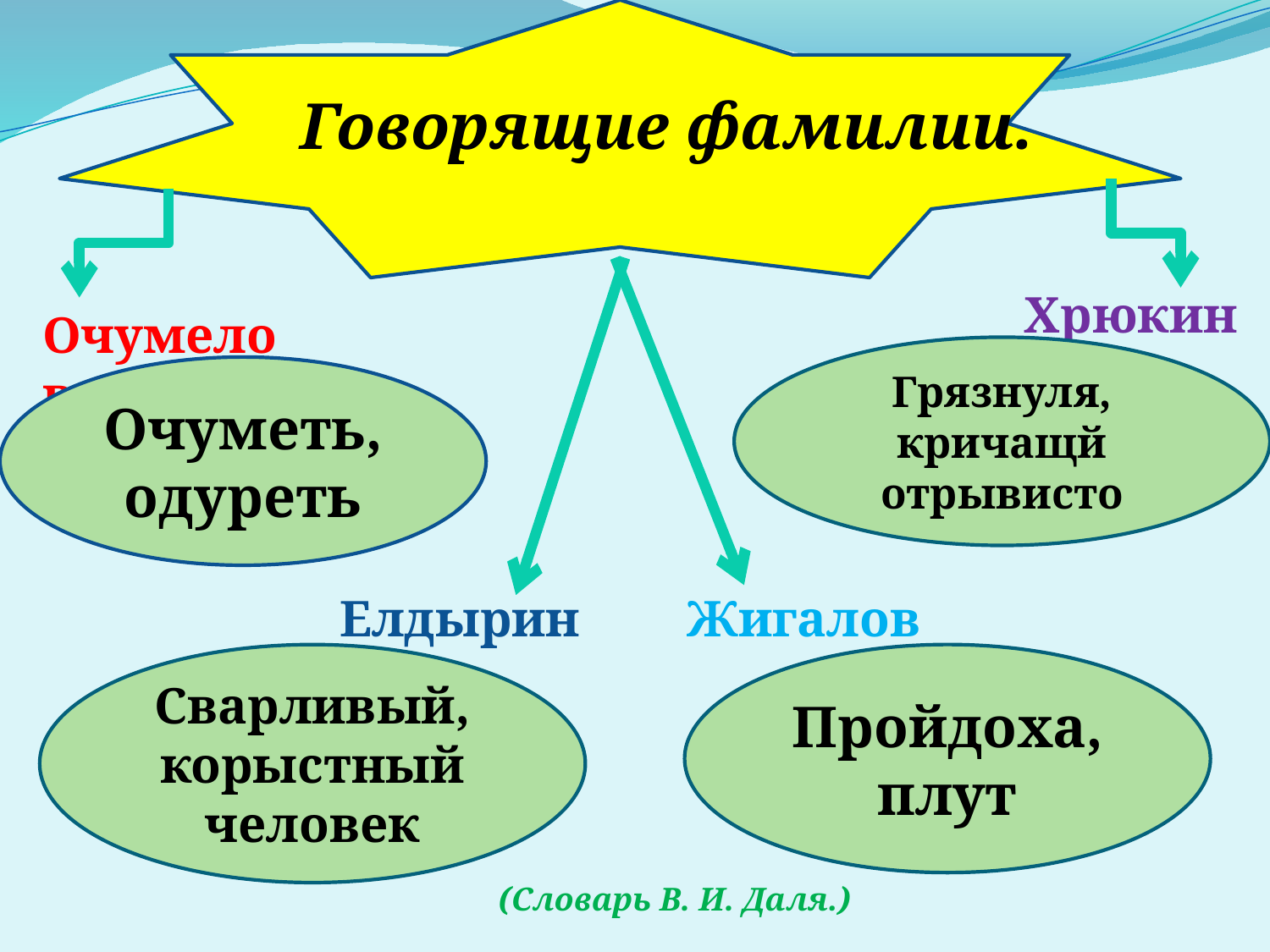

Говорящие фамилии.
Хрюкин
Очумелов
Грязнуля, кричащй отрывисто
Очуметь, одуреть
Елдырин
Жигалов
Сварливый, корыстный человек
Пройдоха, плут
(Словарь В. И. Даля.)